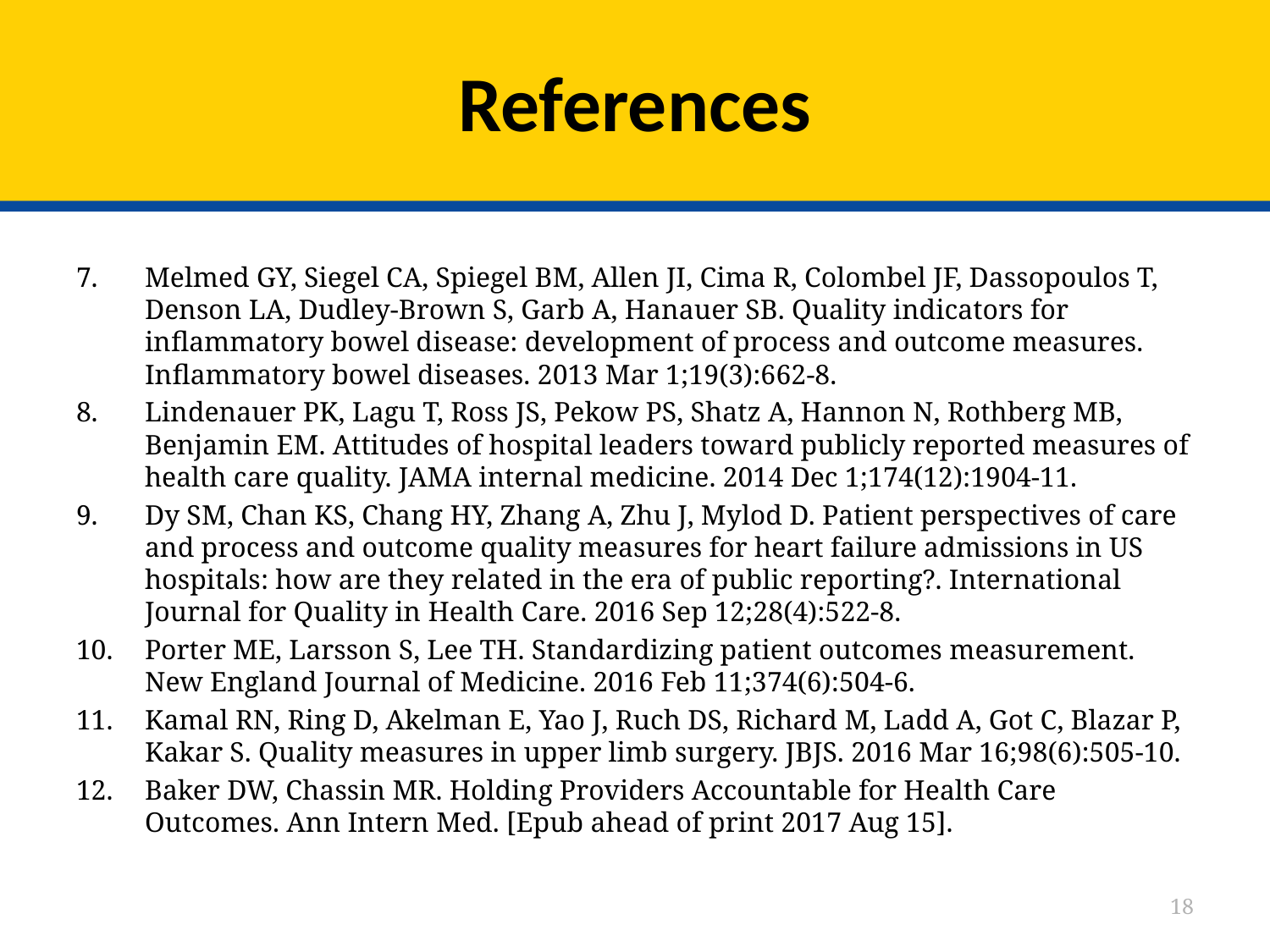

# References
Melmed GY, Siegel CA, Spiegel BM, Allen JI, Cima R, Colombel JF, Dassopoulos T, Denson LA, Dudley-Brown S, Garb A, Hanauer SB. Quality indicators for inflammatory bowel disease: development of process and outcome measures. Inflammatory bowel diseases. 2013 Mar 1;19(3):662-8.
Lindenauer PK, Lagu T, Ross JS, Pekow PS, Shatz A, Hannon N, Rothberg MB, Benjamin EM. Attitudes of hospital leaders toward publicly reported measures of health care quality. JAMA internal medicine. 2014 Dec 1;174(12):1904-11.
Dy SM, Chan KS, Chang HY, Zhang A, Zhu J, Mylod D. Patient perspectives of care and process and outcome quality measures for heart failure admissions in US hospitals: how are they related in the era of public reporting?. International Journal for Quality in Health Care. 2016 Sep 12;28(4):522-8.
Porter ME, Larsson S, Lee TH. Standardizing patient outcomes measurement. New England Journal of Medicine. 2016 Feb 11;374(6):504-6.
Kamal RN, Ring D, Akelman E, Yao J, Ruch DS, Richard M, Ladd A, Got C, Blazar P, Kakar S. Quality measures in upper limb surgery. JBJS. 2016 Mar 16;98(6):505-10.
Baker DW, Chassin MR. Holding Providers Accountable for Health Care Outcomes. Ann Intern Med. [Epub ahead of print 2017 Aug 15].
18